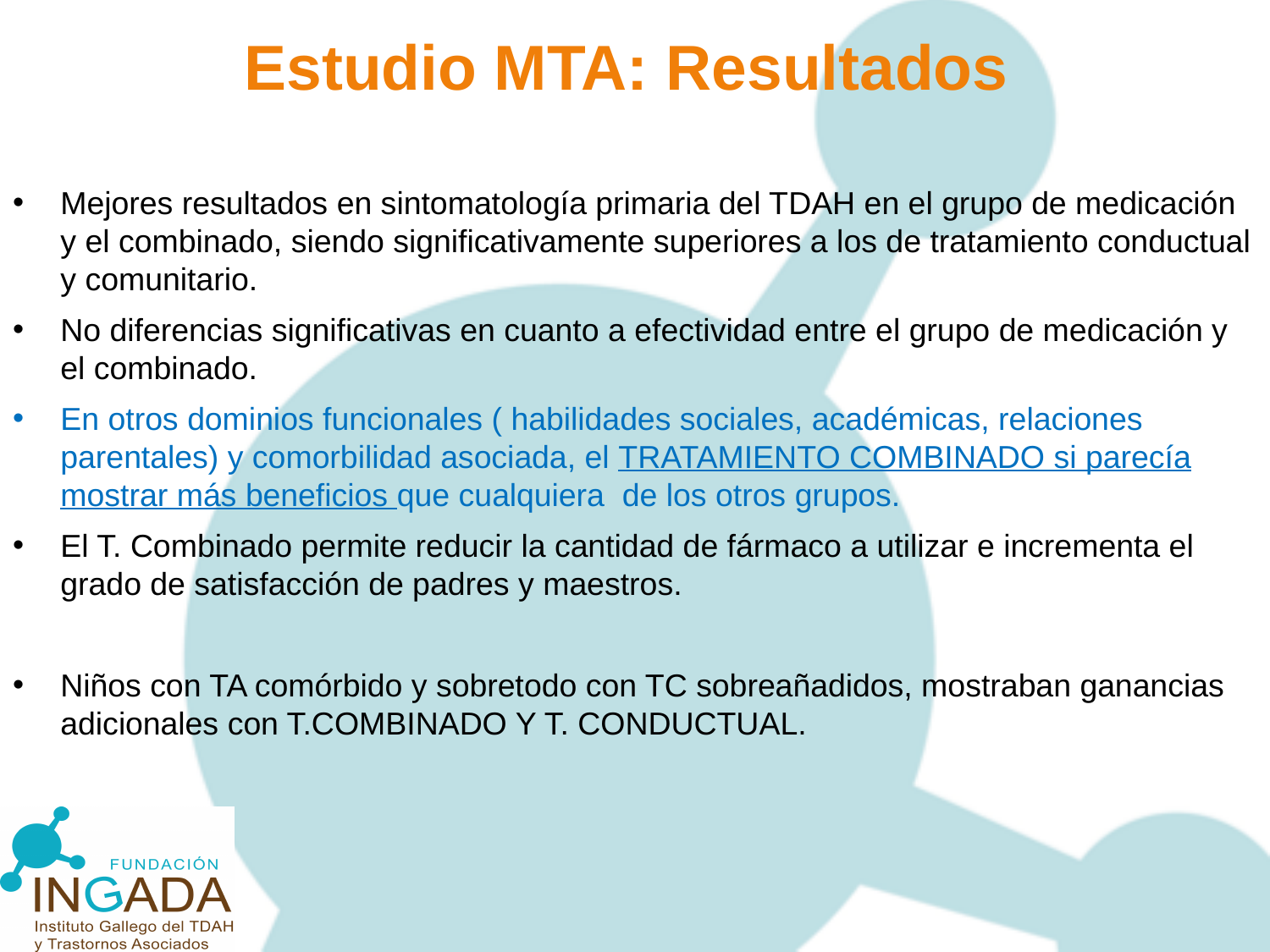

# Estudio MTA: Resultados
Mejores resultados en sintomatología primaria del TDAH en el grupo de medicación y el combinado, siendo significativamente superiores a los de tratamiento conductual y comunitario.
No diferencias significativas en cuanto a efectividad entre el grupo de medicación y el combinado.
En otros dominios funcionales ( habilidades sociales, académicas, relaciones parentales) y comorbilidad asociada, el TRATAMIENTO COMBINADO si parecía mostrar más beneficios que cualquiera  de los otros grupos.
El T. Combinado permite reducir la cantidad de fármaco a utilizar e incrementa el grado de satisfacción de padres y maestros.

Niños con TA comórbido y sobretodo con TC sobreañadidos, mostraban ganancias adicionales con T.COMBINADO Y T. CONDUCTUAL.